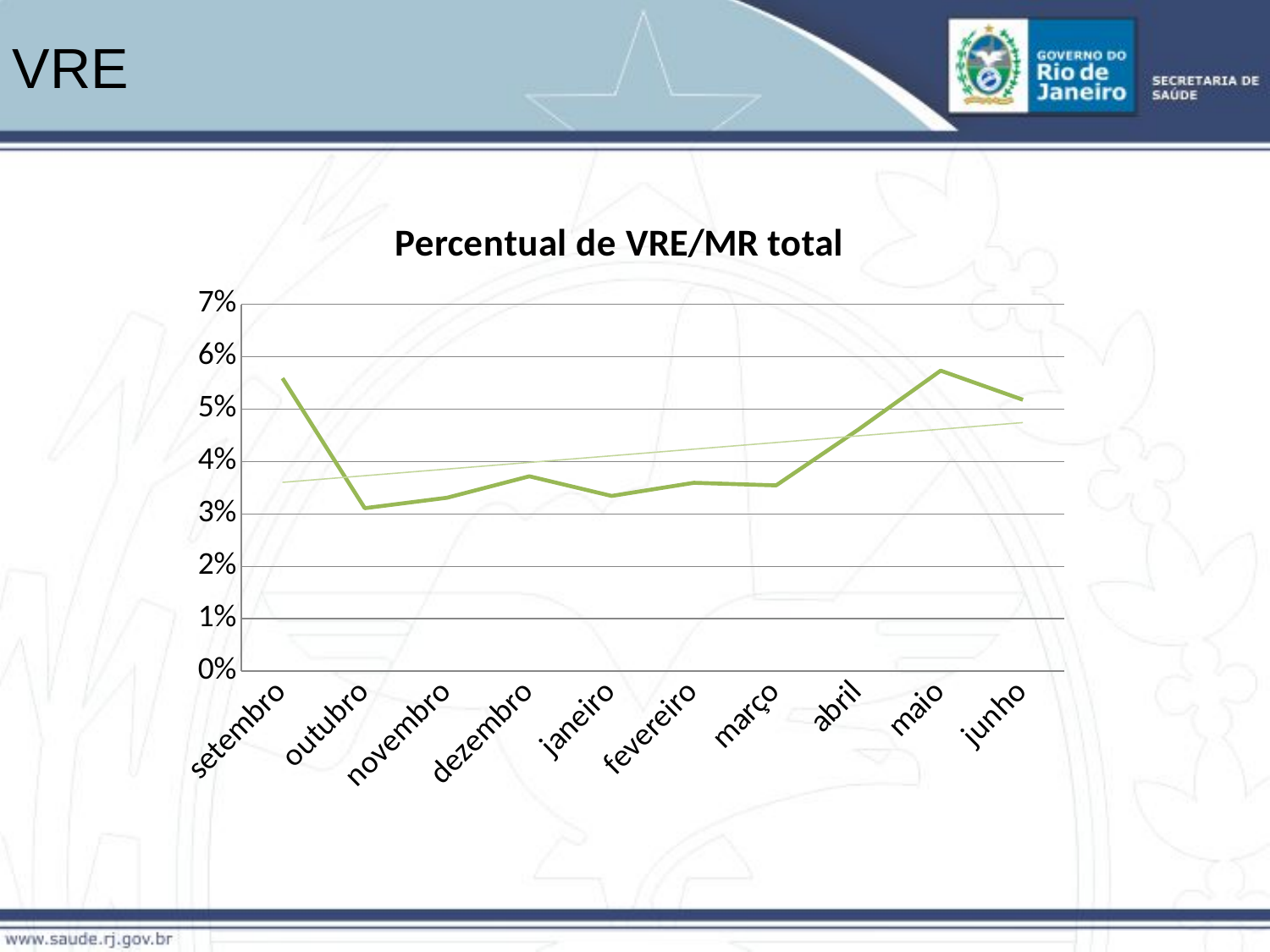

# VRE

### Chart: Percentual de VRE/MR total

| Category |  |
|---|---|
| setembro | 0.0559006211180124 |
| outubro | 0.0311004784688995 |
| novembro | 0.0330935251798561 |
| dezembro | 0.0371900826446281 |
| janeiro | 0.0334394904458599 |
| fevereiro | 0.0359508041627247 |
| março | 0.0354505169867061 |
| abril | 0.0461165048543689 |
| maio | 0.0573476702508961 |
| junho | 0.0517857142857143 |